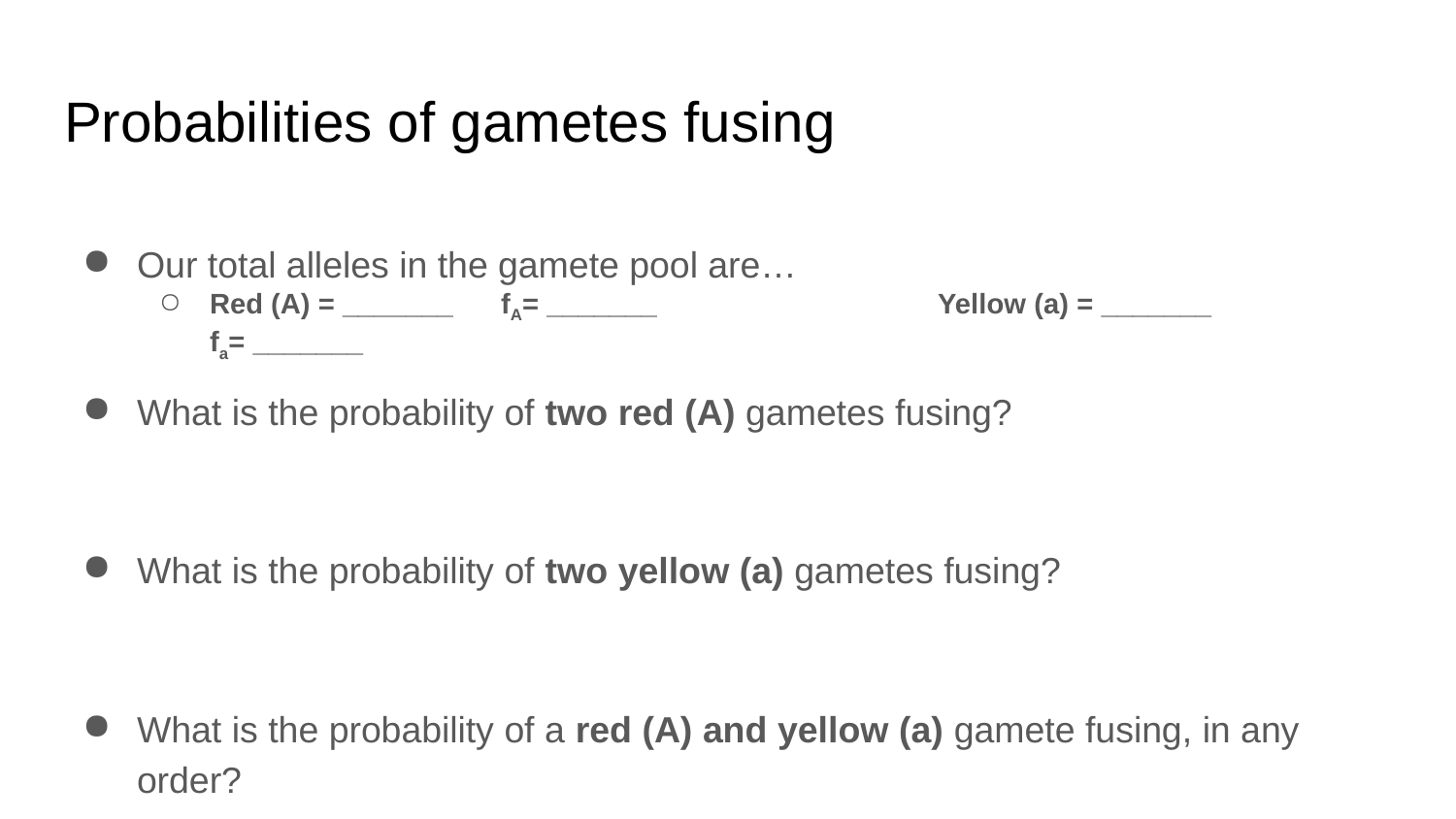

# Probabilities of gametes fusing
Our total alleles in the gamete pool are…
Red (A) = _______	fA= _______		Yellow (a) = _______		fa= _______
What is the probability of two red (A) gametes fusing?

What is the probability of two yellow (a) gametes fusing?

What is the probability of a red (A) and yellow (a) gamete fusing, in any order?